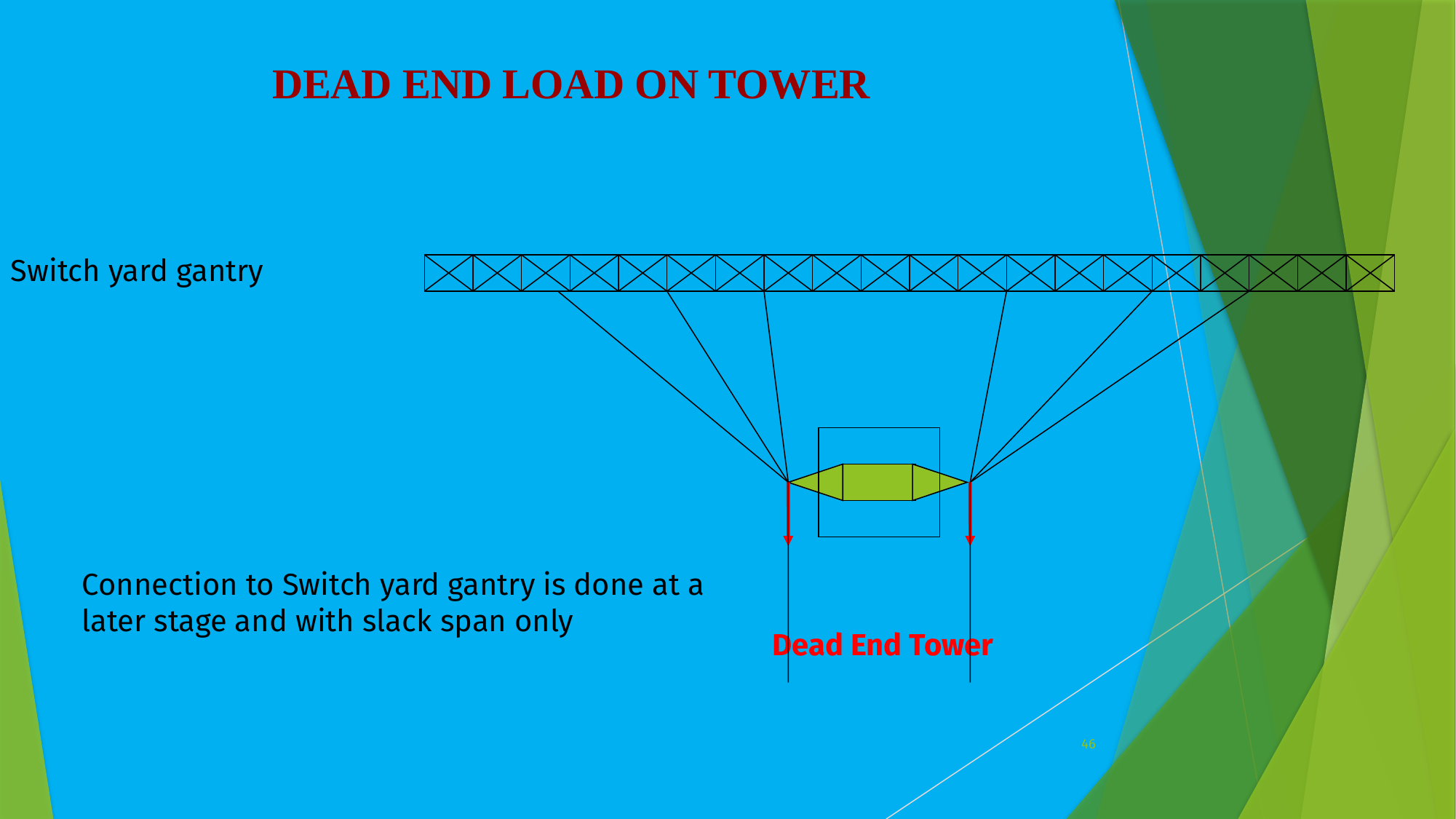

DEAD END LOAD ON TOWER
Switch yard gantry

Connection to Switch yard gantry is done at a later stage and with slack span only
Dead End Tower
46